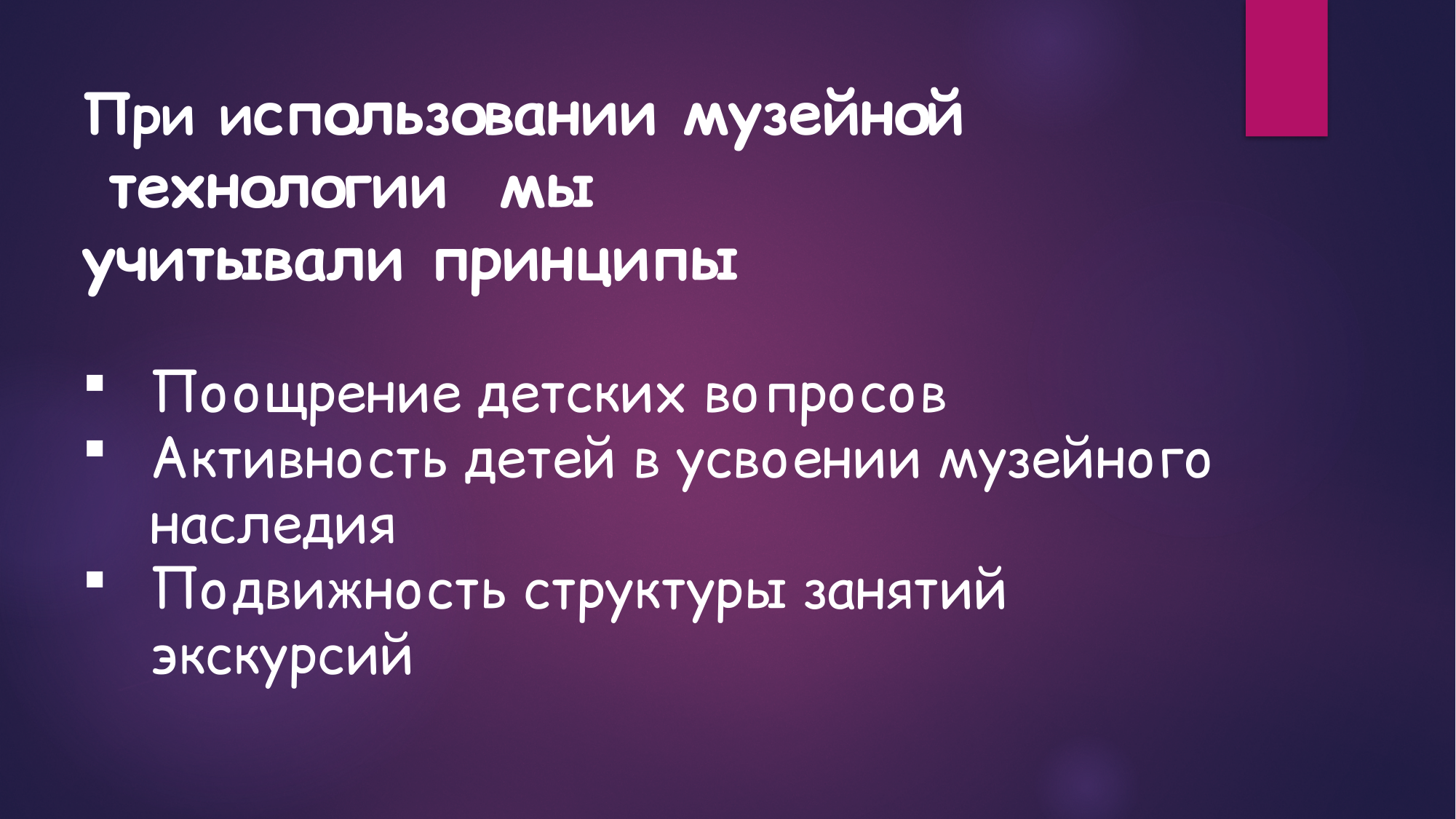

При использовании музейной  технологии  мы учитывали принципы
Поощрение детских вопросов
Активность детей в усвоении музейного наследия
Подвижность структуры занятий  экскурсий

Текст слайда